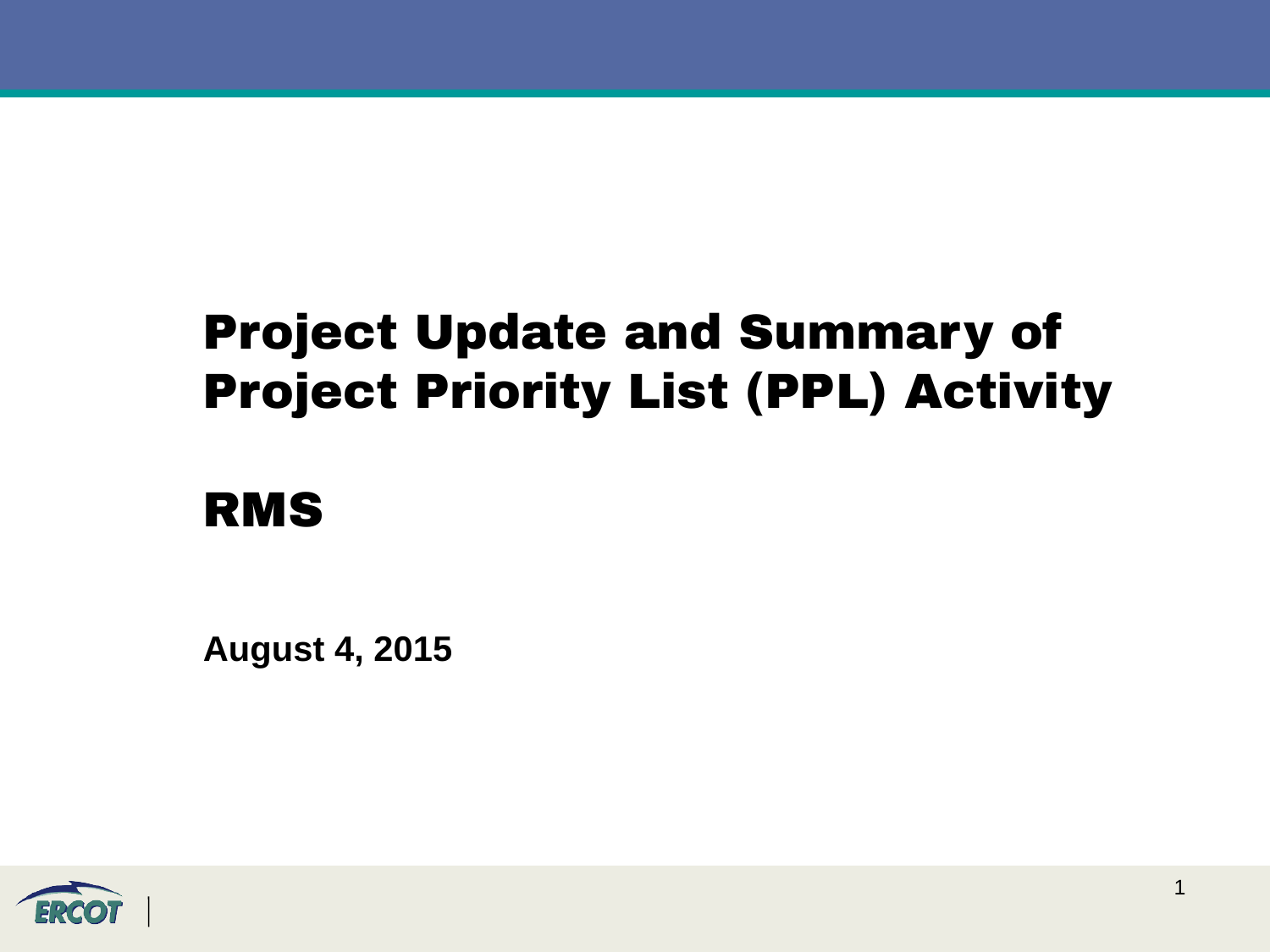

Project Update and Summary of Project Priority List (PPL) Activity

RMS

August 4, 2015